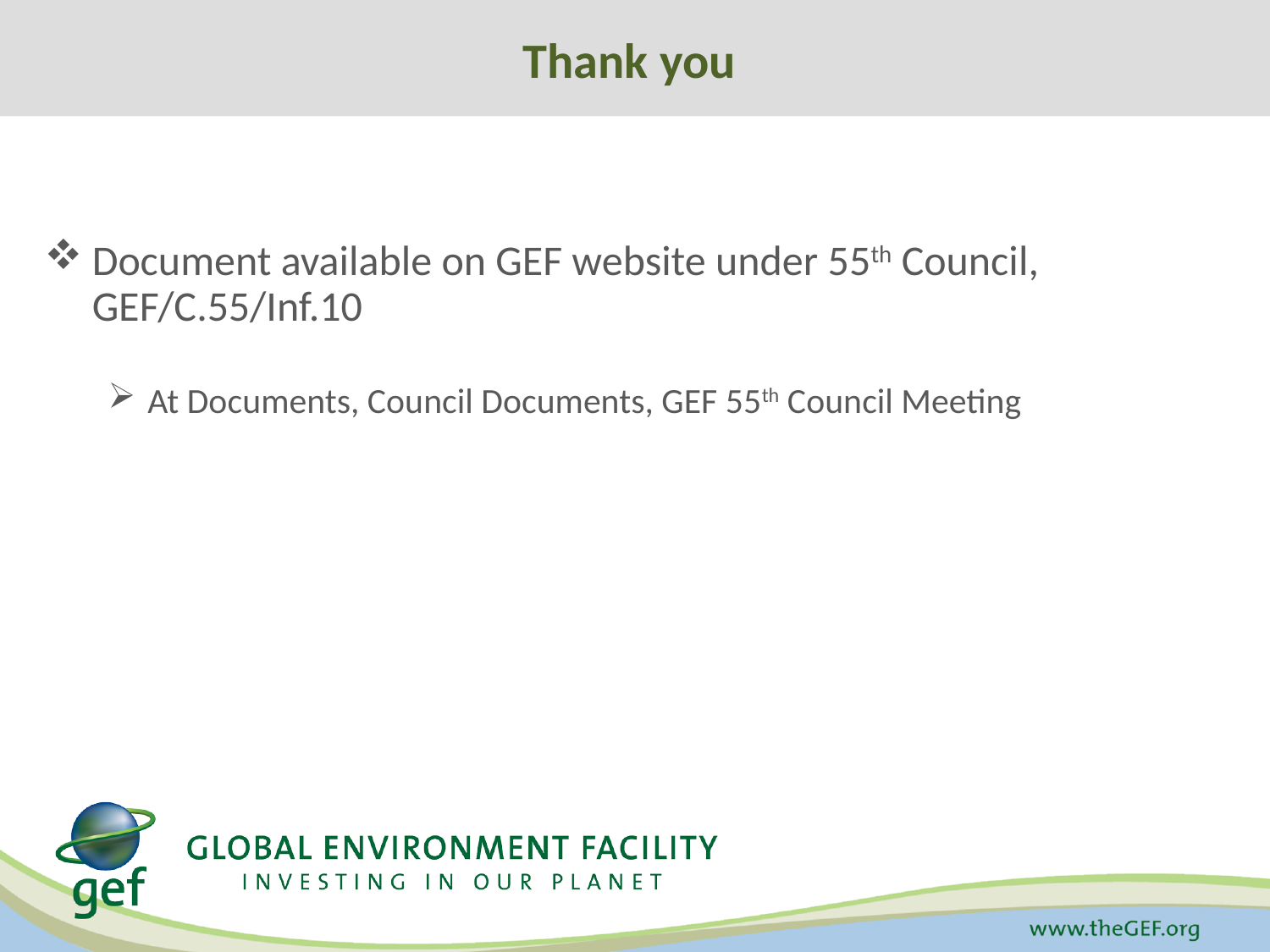

Thank you
Document available on GEF website under 55th Council, GEF/C.55/Inf.10

At Documents, Council Documents, GEF 55th Council Meeting